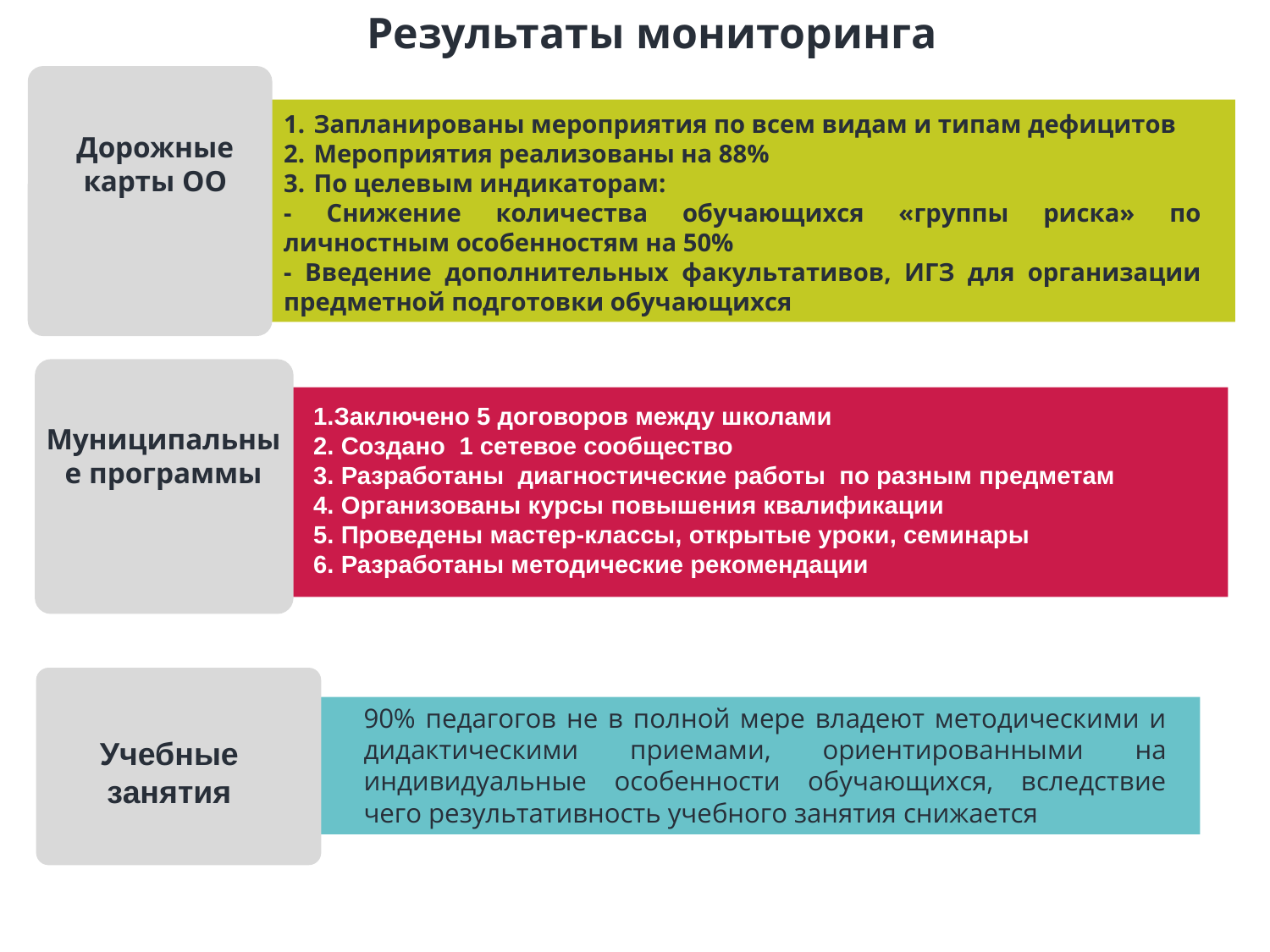

Результаты мониторинга

Запланированы мероприятия по всем видам и типам дефицитов
Мероприятия реализованы на 88%
По целевым индикаторам:
- Снижение количества обучающихся «группы риска» по личностным особенностям на 50%
- Введение дополнительных факультативов, ИГЗ для организации предметной подготовки обучающихся
Дорожные карты ОО

1.Заключено 5 договоров между школами
2. Создано  1 сетевое сообщество
3. Разработаны  диагностические работы  по разным предметам
4. Организованы курсы повышения квалификации
5. Проведены мастер-классы, открытые уроки, семинары
6. Разработаны методические рекомендации
Муниципальные программы

90% педагогов не в полной мере владеют методическими и дидактическими приемами, ориентированными на индивидуальные особенности обучающихся, вследствие чего результативность учебного занятия снижается

Учебные занятия